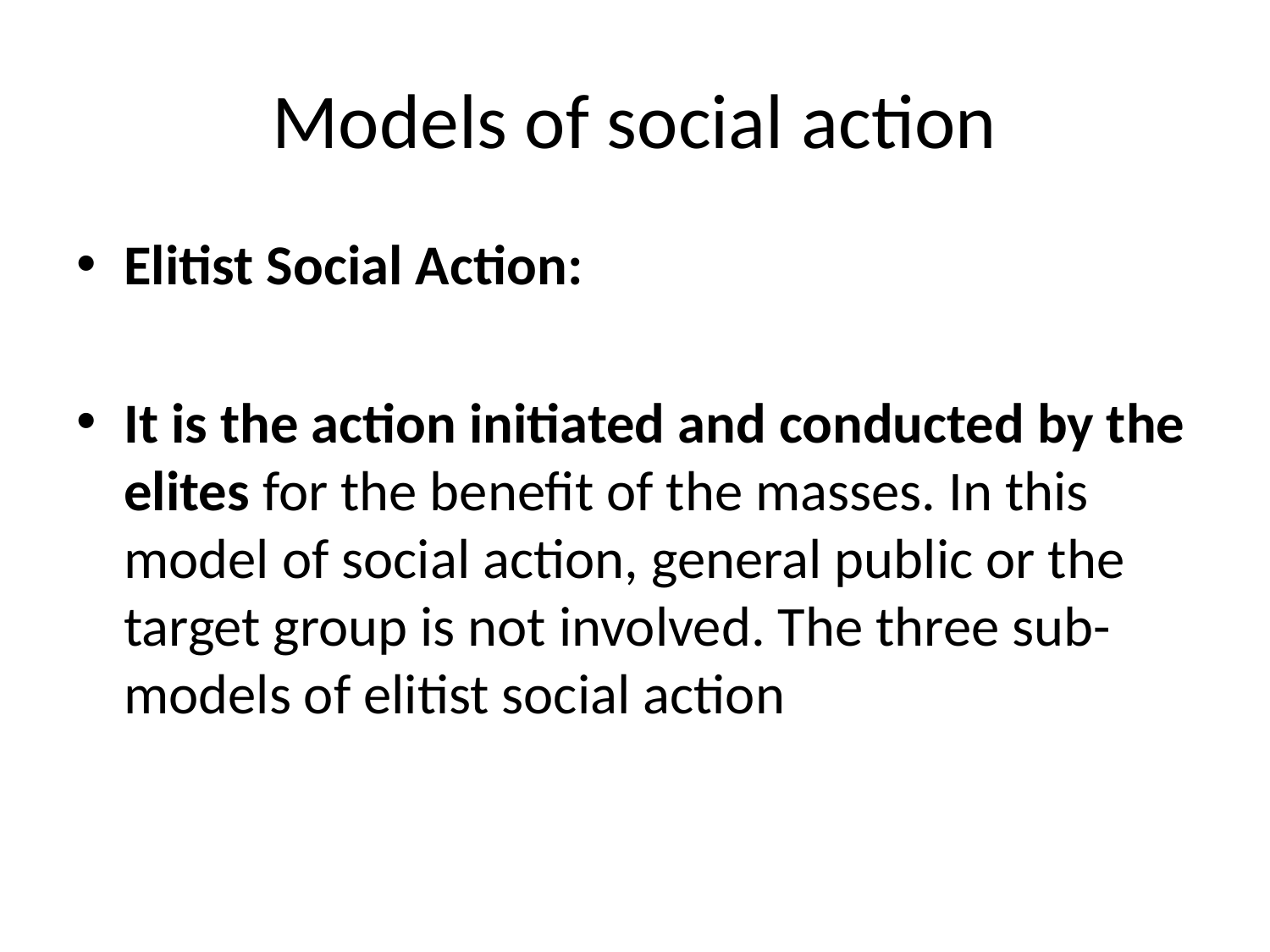

# Models of social action
Elitist Social Action:

It is the action initiated and conducted by the elites for the benefit of the masses. In this model of social action, general public or the target group is not involved. The three sub-models of elitist social action